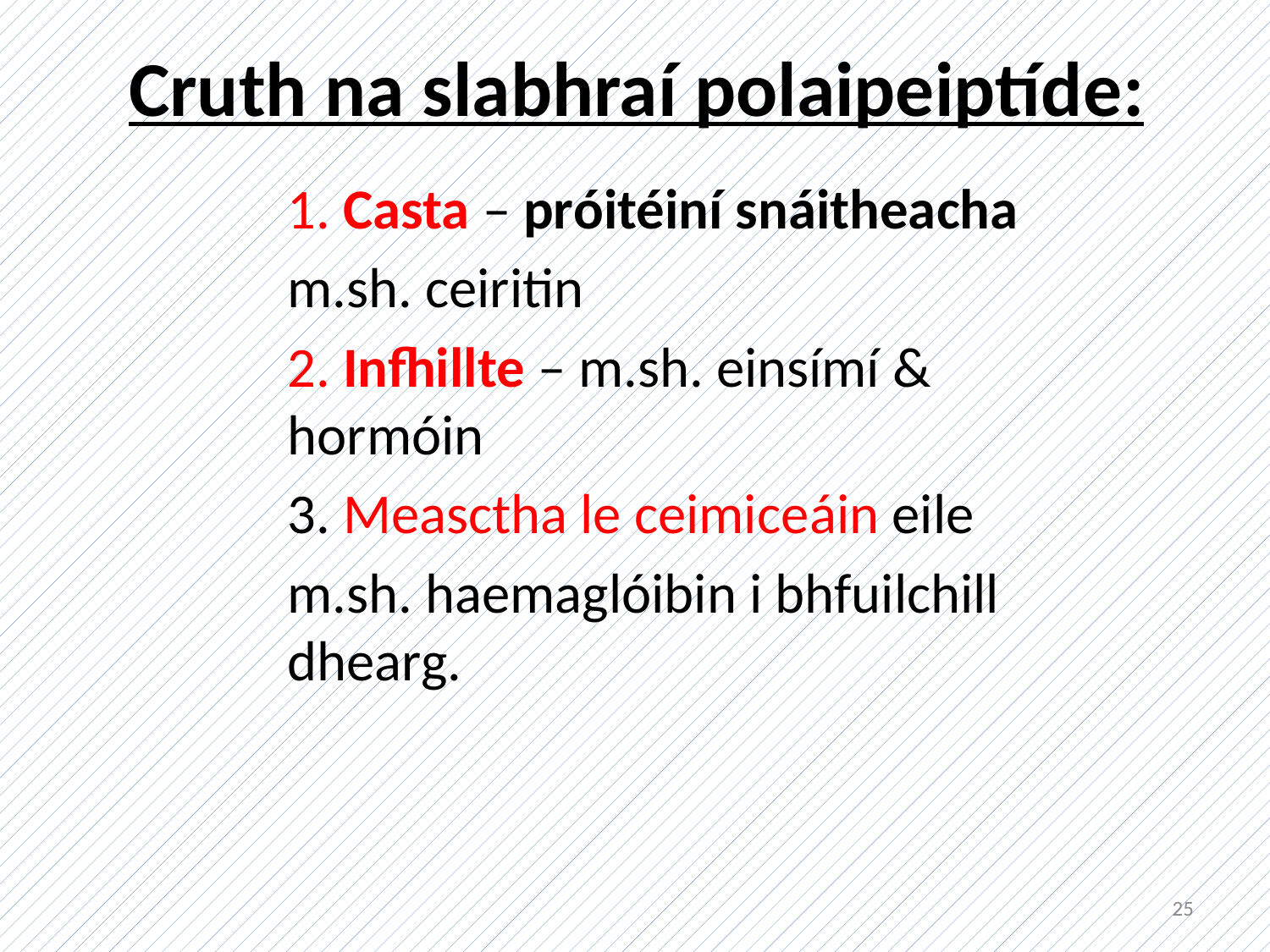

# Cruth na slabhraí polaipeiptíde:
1. Casta – próitéiní snáitheacha
m.sh. ceiritin
2. Infhillte – m.sh. einsímí & hormóin
3. Measctha le ceimiceáin eile
m.sh. haemaglóibin i bhfuilchill dhearg.

25